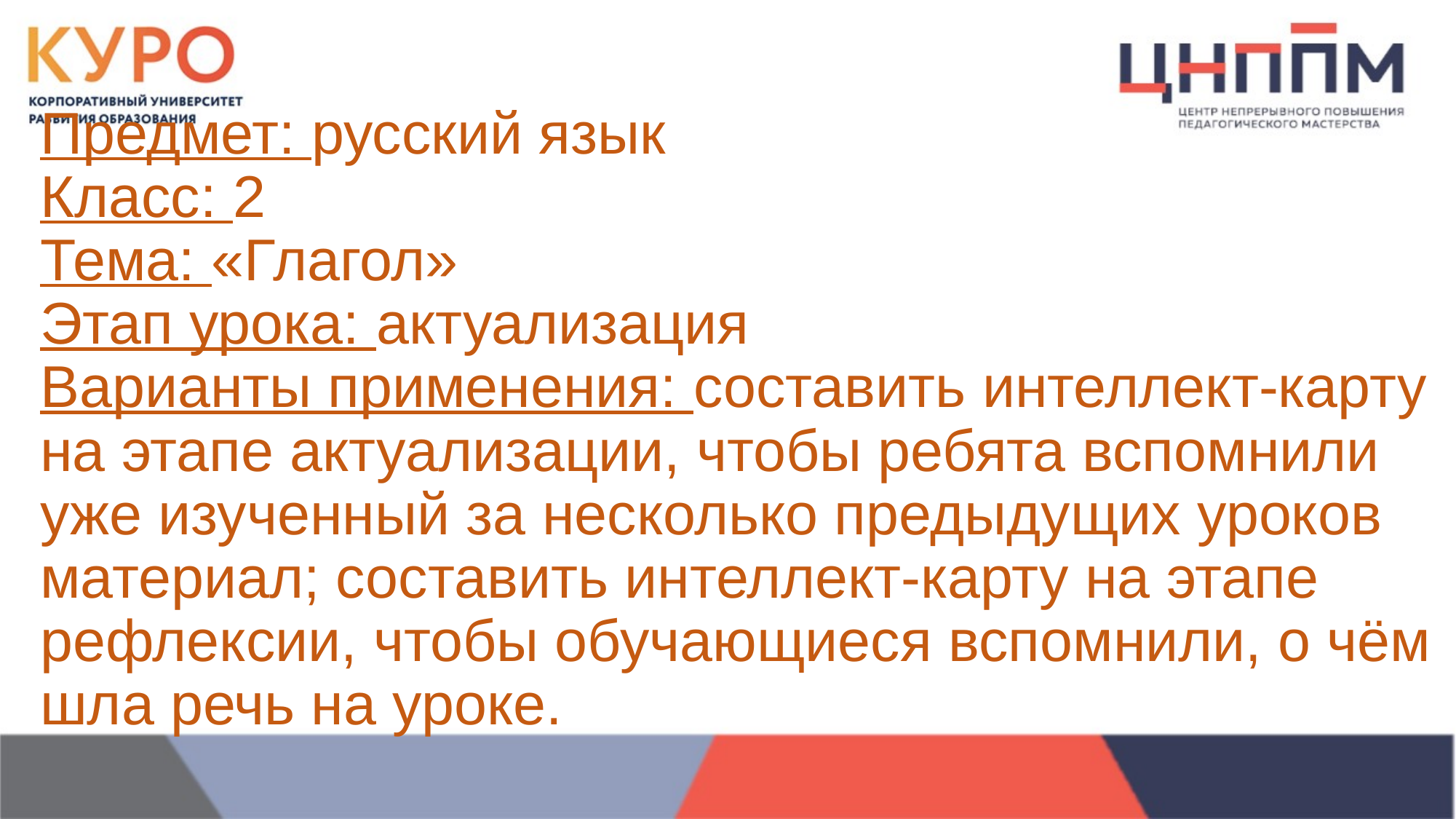

Предмет: русский язык
Класс: 2
Тема: «Глагол»
Этап урока: актуализация
Варианты применения: составить интеллект-карту на этапе актуализации, чтобы ребята вспомнили уже изученный за несколько предыдущих уроков материал; составить интеллект-карту на этапе рефлексии, чтобы обучающиеся вспомнили, о чём шла речь на уроке.